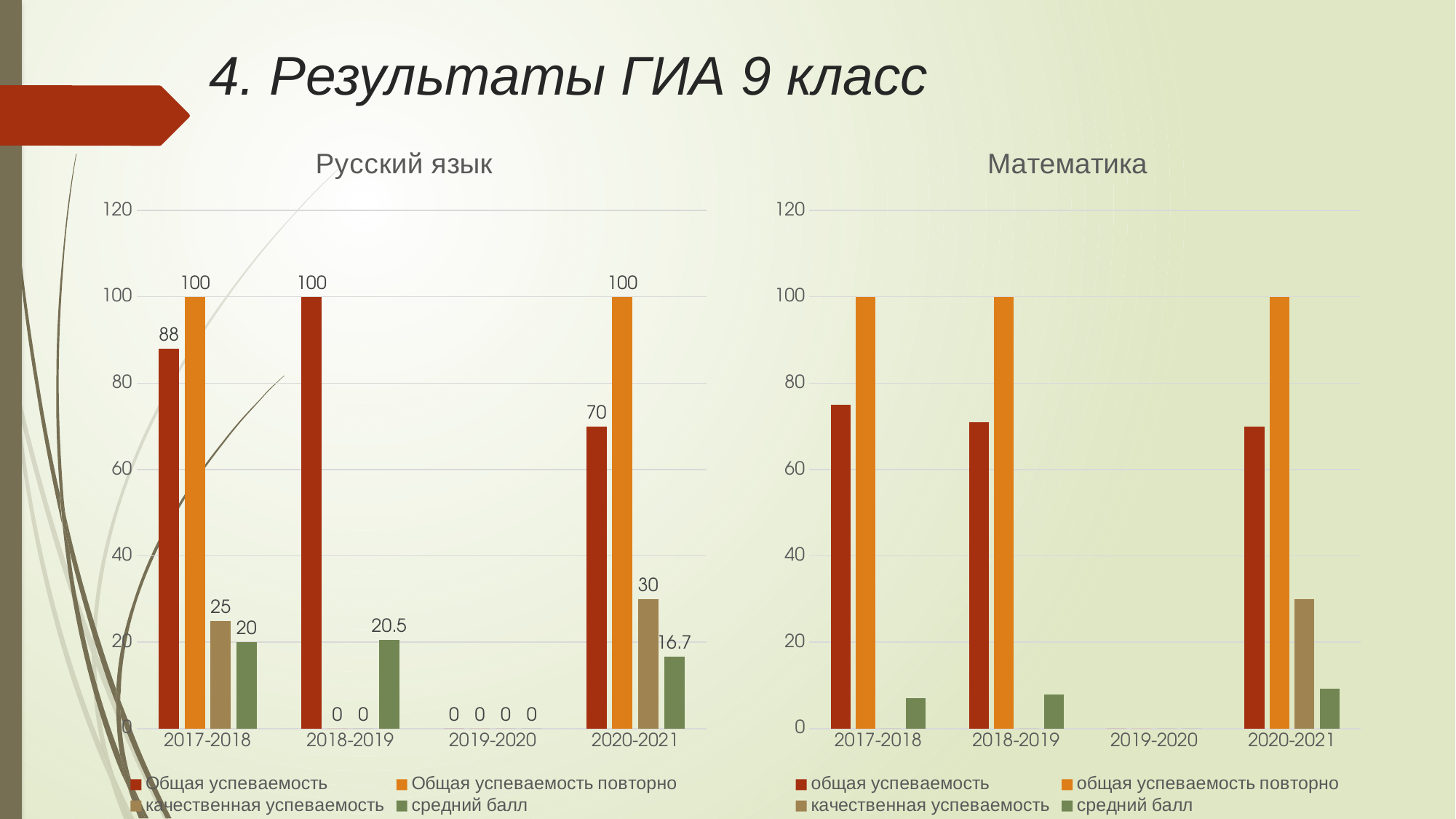

# 4. Результаты ГИА 9 класс

### Chart: Русский язык

| Category | Общая успеваемость | Общая успеваемость повторно | качественная успеваемость | средний балл |
|---|---|---|---|---|
| 2017-2018 | 88.0 | 100.0 | 25.0 | 20.0 |
| 2018-2019 | 100.0 | 0.0 | 0.0 | 20.5 |
| 2019-2020 | 0.0 | 0.0 | 0.0 | 0.0 |
| 2020-2021 | 70.0 | 100.0 | 30.0 | 16.7 |

### Chart: Математика

| Category | общая успеваемость | общая успеваемость повторно | качественная успеваемость | средний балл |
|---|---|---|---|---|
| 2017-2018 | 75.0 | 100.0 | 0.0 | 7.0 |
| 2018-2019 | 71.0 | 100.0 | 0.0 | 7.9 |
| 2019-2020 | 0.0 | 0.0 | 0.0 | 0.0 |
| 2020-2021 | 70.0 | 100.0 | 30.0 | 9.3 |